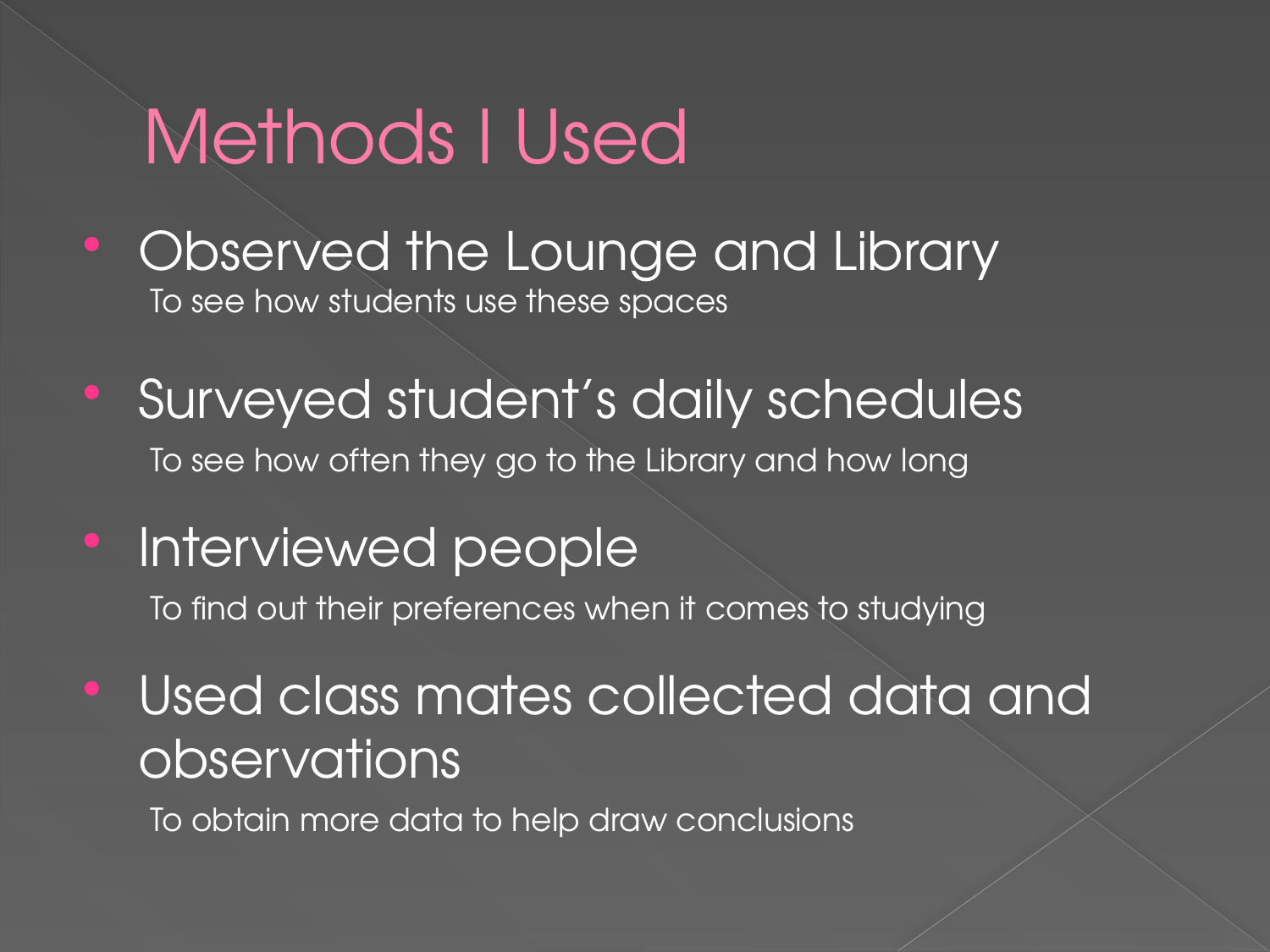

# Methods I Used
Observed the Lounge and Library

Surveyed student’s daily schedules

Interviewed people

Used class mates collected data and observations
To see how students use these spaces
To see how often they go to the Library and how long
To find out their preferences when it comes to studying
To obtain more data to help draw conclusions